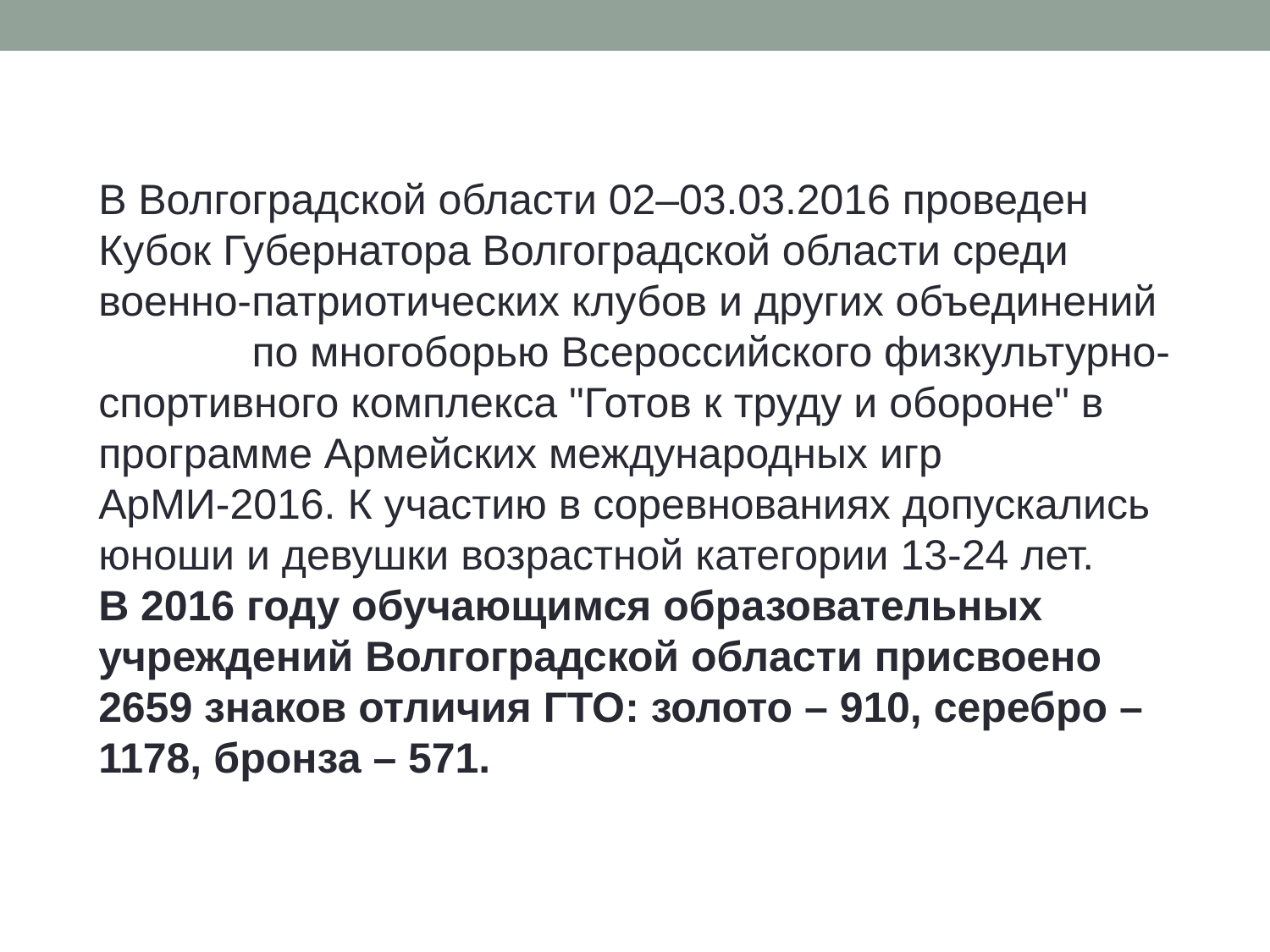

В Волгоградской области 02–03.03.2016 проведен Кубок Губернатора Волгоградской области среди военно-патриотических клубов и других объединений               по многоборью Всероссийского физкультурно-спортивного комплекса "Готов к труду и обороне" в программе Армейских международных игр             АрМИ-2016. К участию в соревнованиях допускались юноши и девушки возрастной категории 13-24 лет.
В 2016 году обучающимся образовательных учреждений Волгоградской области присвоено 2659 знаков отличия ГТО: золото – 910, серебро – 1178, бронза – 571.